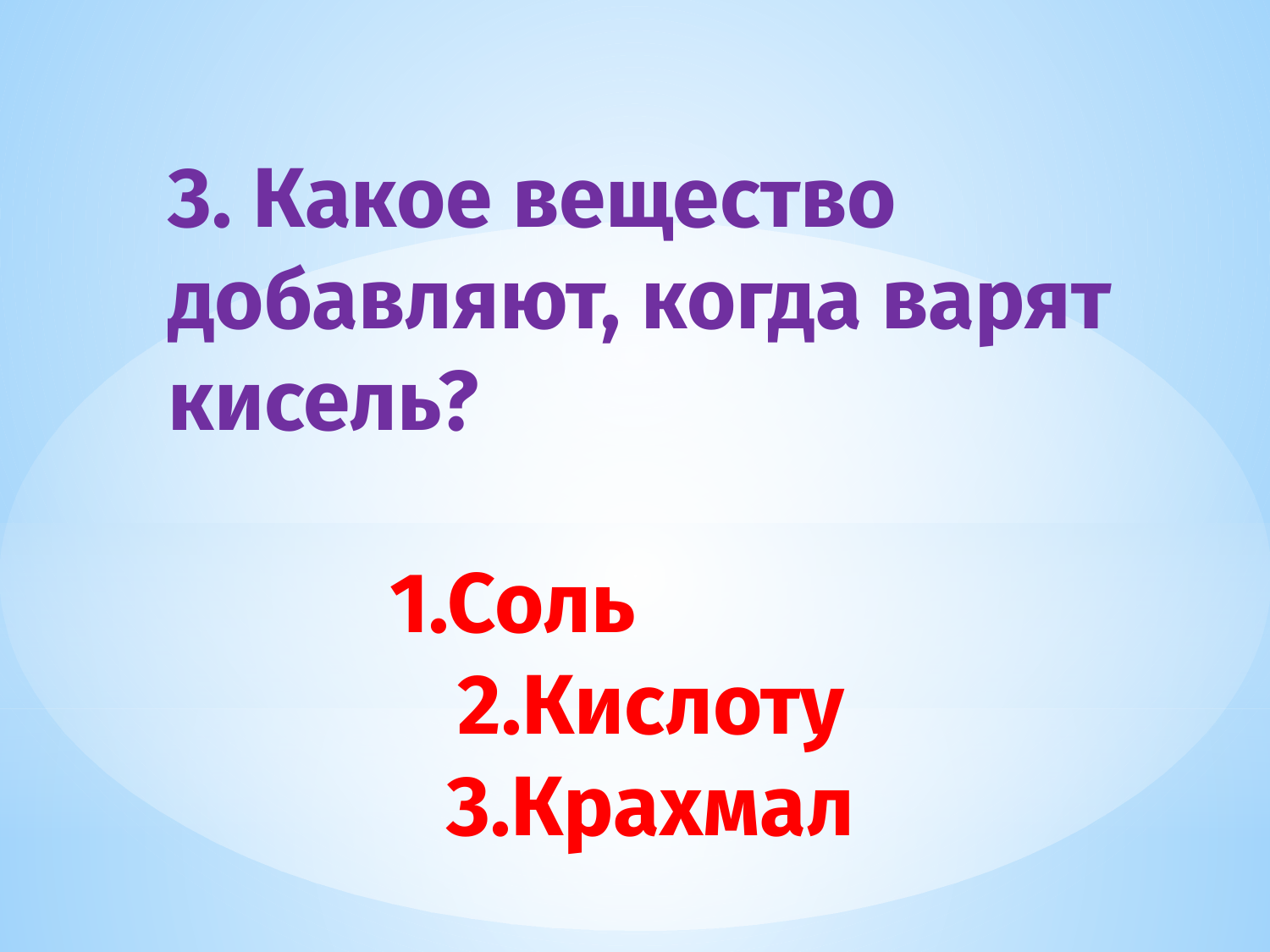

3. Какое вещество добавляют, когда варят кисель?

           1.Соль
2.Кислоту
3.Крахмал